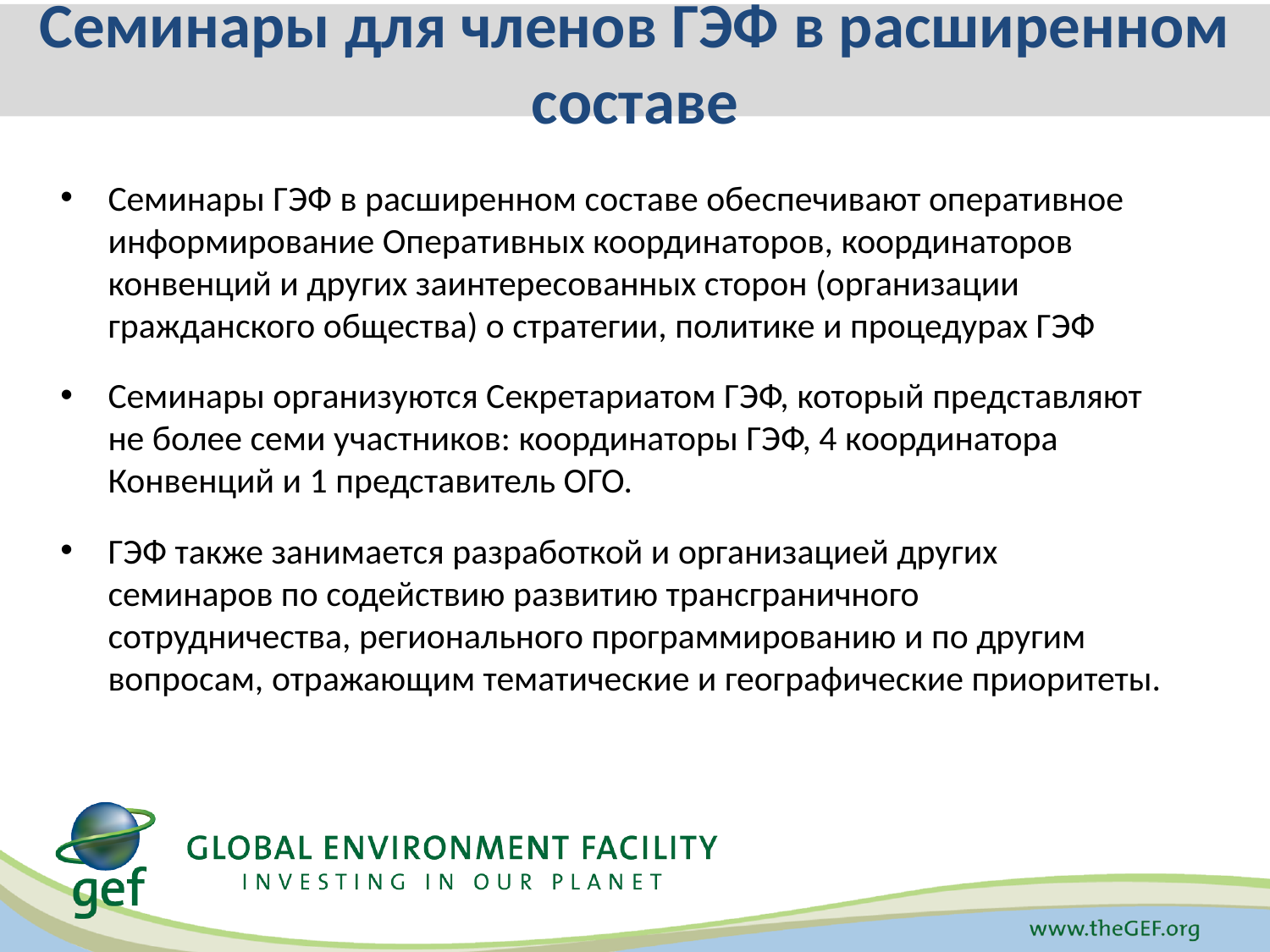

# Семинары для членов ГЭФ в расширенном составе
Семинары ГЭФ в расширенном составе обеспечивают оперативное информирование Оперативных координаторов, координаторов конвенций и других заинтересованных сторон (организации гражданского общества) о стратегии, политике и процедурах ГЭФ
Семинары организуются Секретариатом ГЭФ, который представляют не более семи участников: координаторы ГЭФ, 4 координатора Конвенций и 1 представитель ОГО.
ГЭФ также занимается разработкой и организацией других семинаров по содействию развитию трансграничного сотрудничества, регионального программированию и по другим вопросам, отражающим тематические и географические приоритеты.